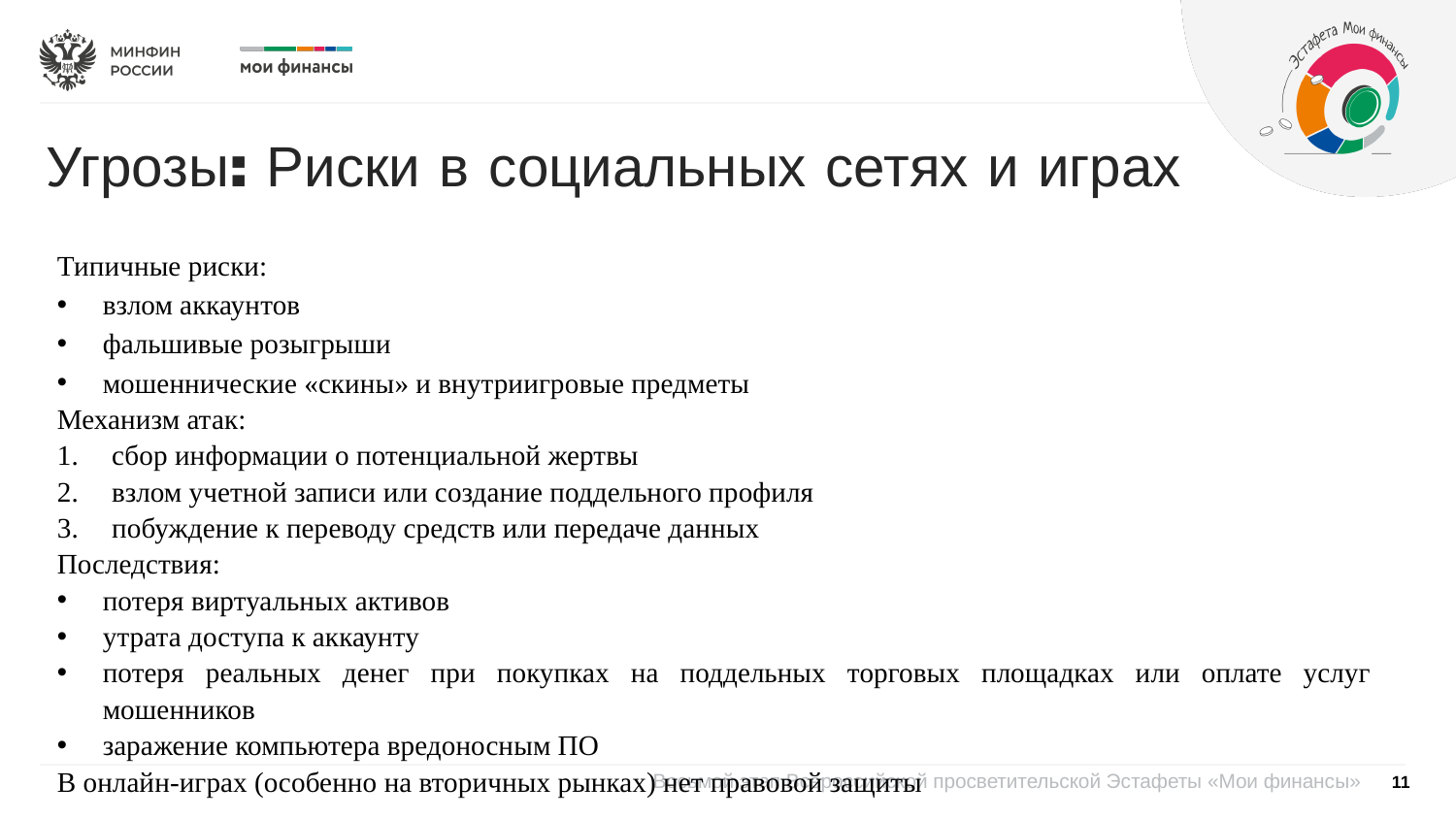

Угрозы: Риски в социальных сетях и играх
Типичные риски:
взлом аккаунтов
фальшивые розыгрыши
мошеннические «скины» и внутриигровые предметы
Механизм атак:
сбор информации о потенциальной жертвы
взлом учетной записи или создание поддельного профиля
побуждение к переводу средств или передаче данных
Последствия:
потеря виртуальных активов
утрата доступа к аккаунту
потеря реальных денег при покупках на поддельных торговых площадках или оплате услуг мошенников
заражение компьютера вредоносным ПО
В онлайн-играх (особенно на вторичных рынках) нет правовой защиты
11